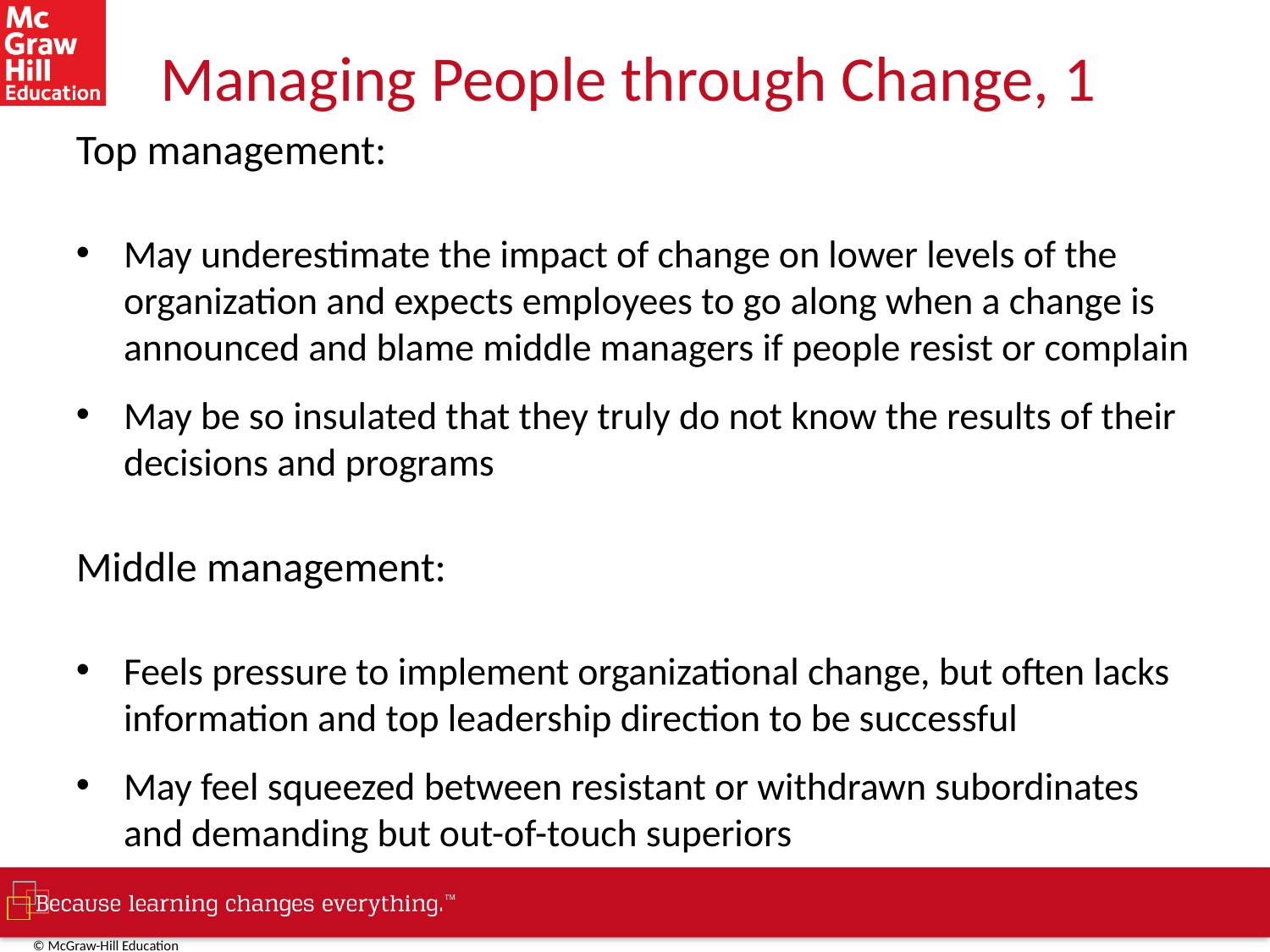

# Managing People through Change, 1
Top management:

May underestimate the impact of change on lower levels of the organization and expects employees to go along when a change is announced and blame middle managers if people resist or complain
May be so insulated that they truly do not know the results of their decisions and programs

Middle management:

Feels pressure to implement organizational change, but often lacks information and top leadership direction to be successful
May feel squeezed between resistant or withdrawn subordinates and demanding but out-of-touch superiors